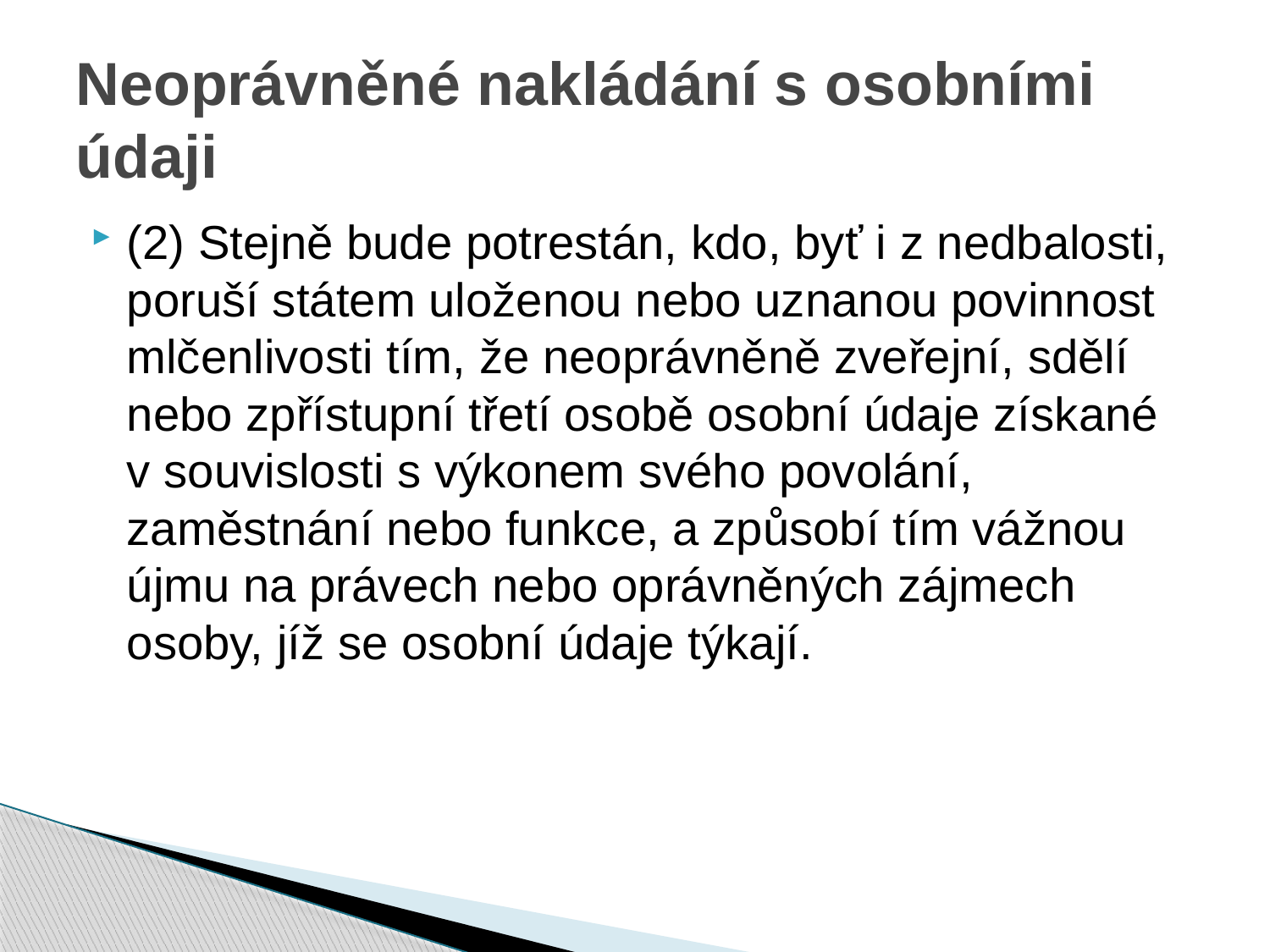

# Neoprávněné nakládání s osobními údaji
(2) Stejně bude potrestán, kdo, byť i z nedbalosti, poruší státem uloženou nebo uznanou povinnost mlčenlivosti tím, že neoprávněně zveřejní, sdělí nebo zpřístupní třetí osobě osobní údaje získané v souvislosti s výkonem svého povolání, zaměstnání nebo funkce, a způsobí tím vážnou újmu na právech nebo oprávněných zájmech osoby, jíž se osobní údaje týkají.